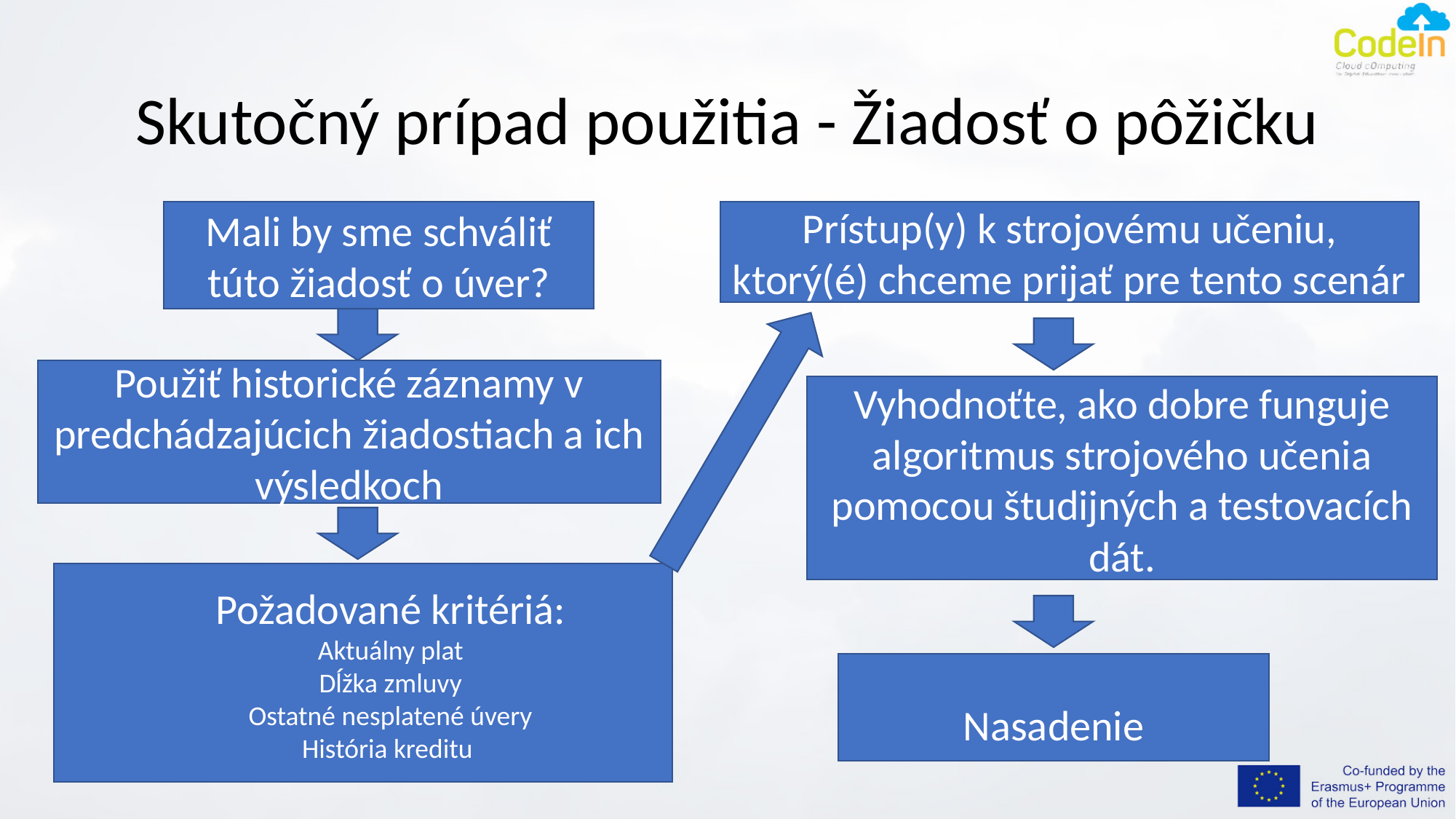

# Skutočný prípad použitia - Žiadosť o pôžičku
Prístup(y) k strojovému učeniu, ktorý(é) chceme prijať pre tento scenár
Mali by sme schváliť túto žiadosť o úver?

Použiť historické záznamy v predchádzajúcich žiadostiach a ich výsledkoch
Vyhodnoťte, ako dobre funguje algoritmus strojového učenia pomocou študijných a testovacích dát.

Požadované kritériá:
Aktuálny plat
Dĺžka zmluvy
Ostatné nesplatené úvery
História kreditu

Nasadenie